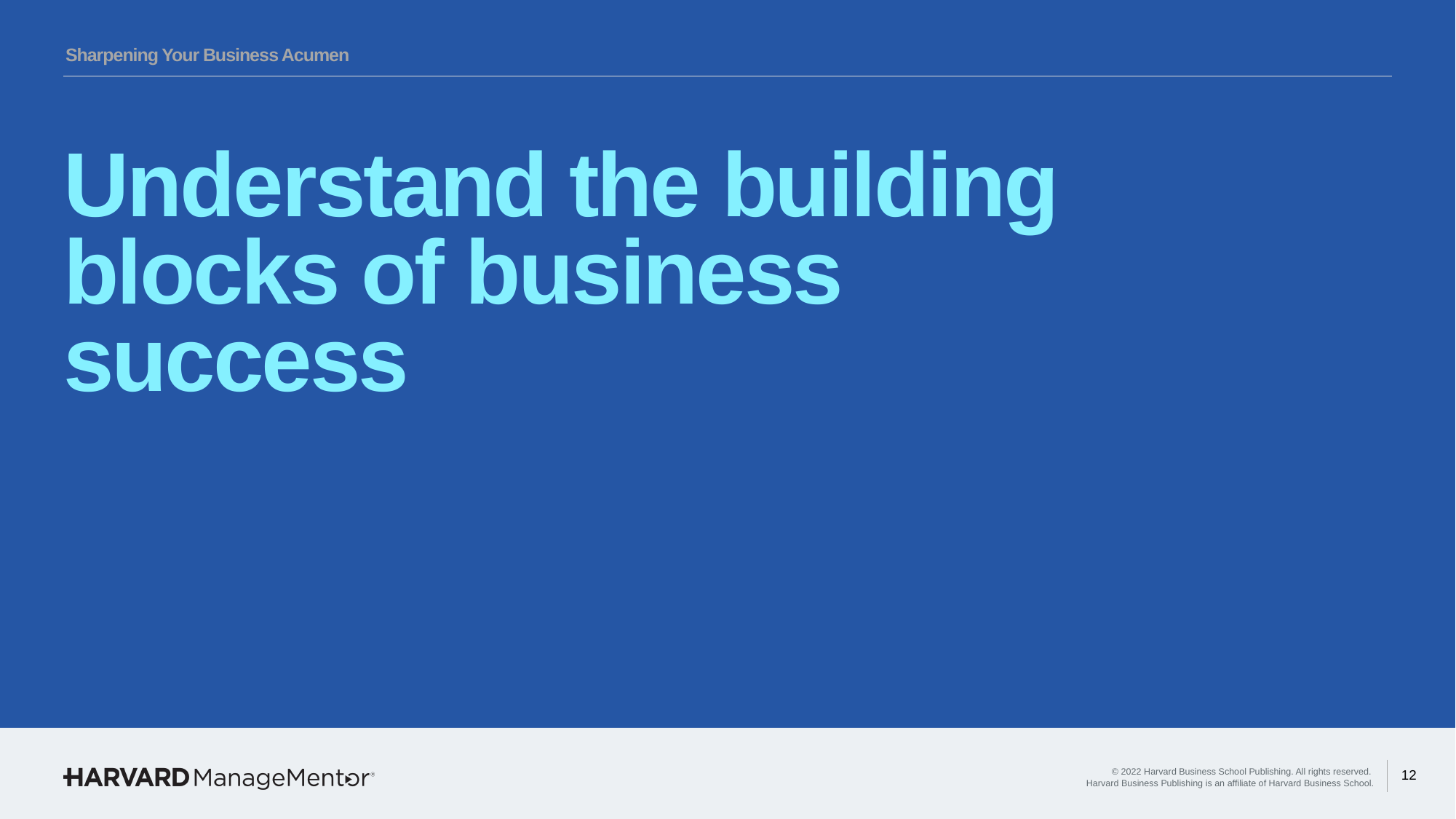

Sharpening Your Business Acumen

Understand the building blocks of business success